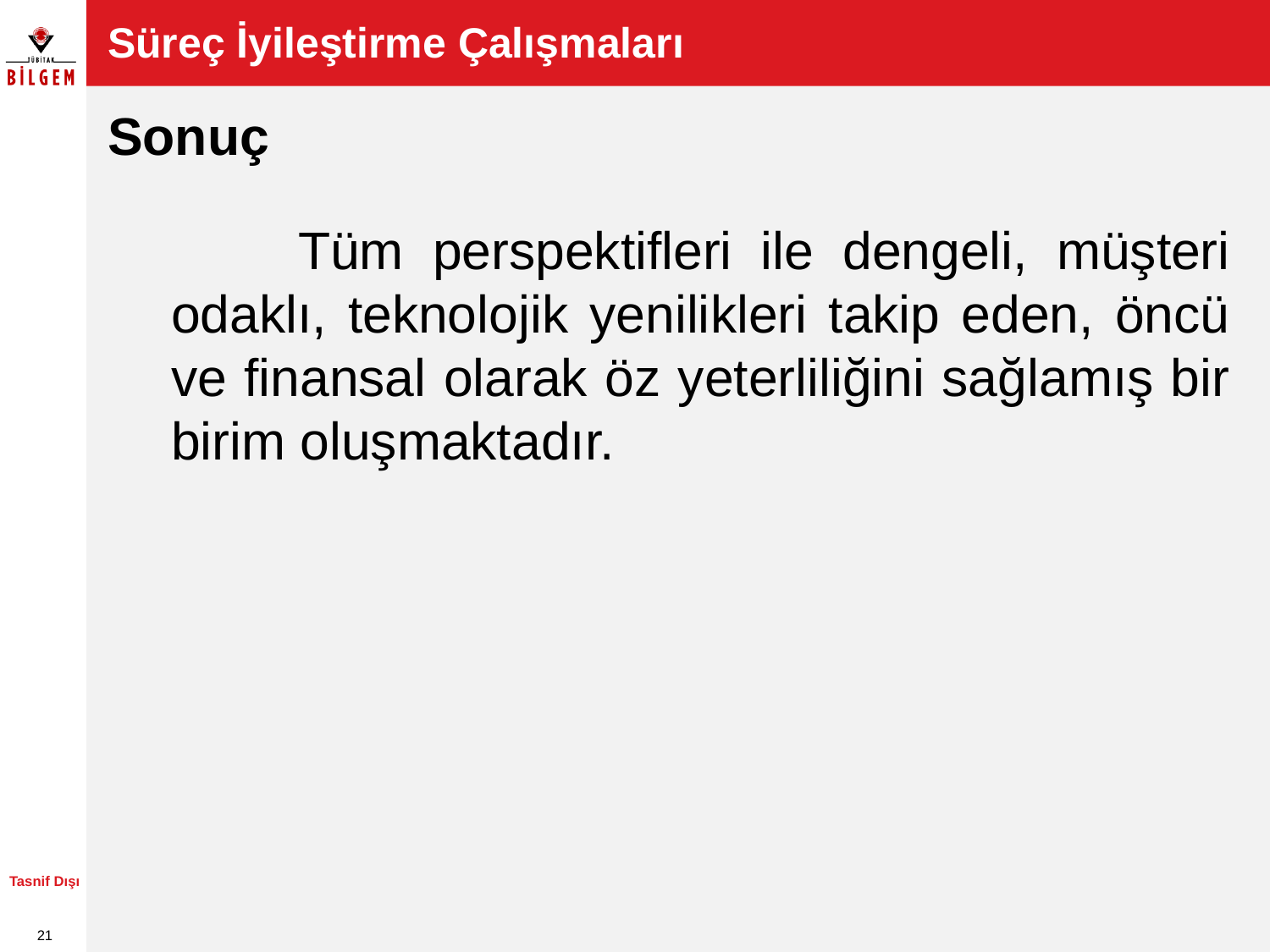

# Süreç İyileştirme Çalışmaları
Sonuç

	Tüm perspektifleri ile dengeli, müşteri odaklı, teknolojik yenilikleri takip eden, öncü ve finansal olarak öz yeterliliğini sağlamış bir birim oluşmaktadır.
Tasnif Dışı
21